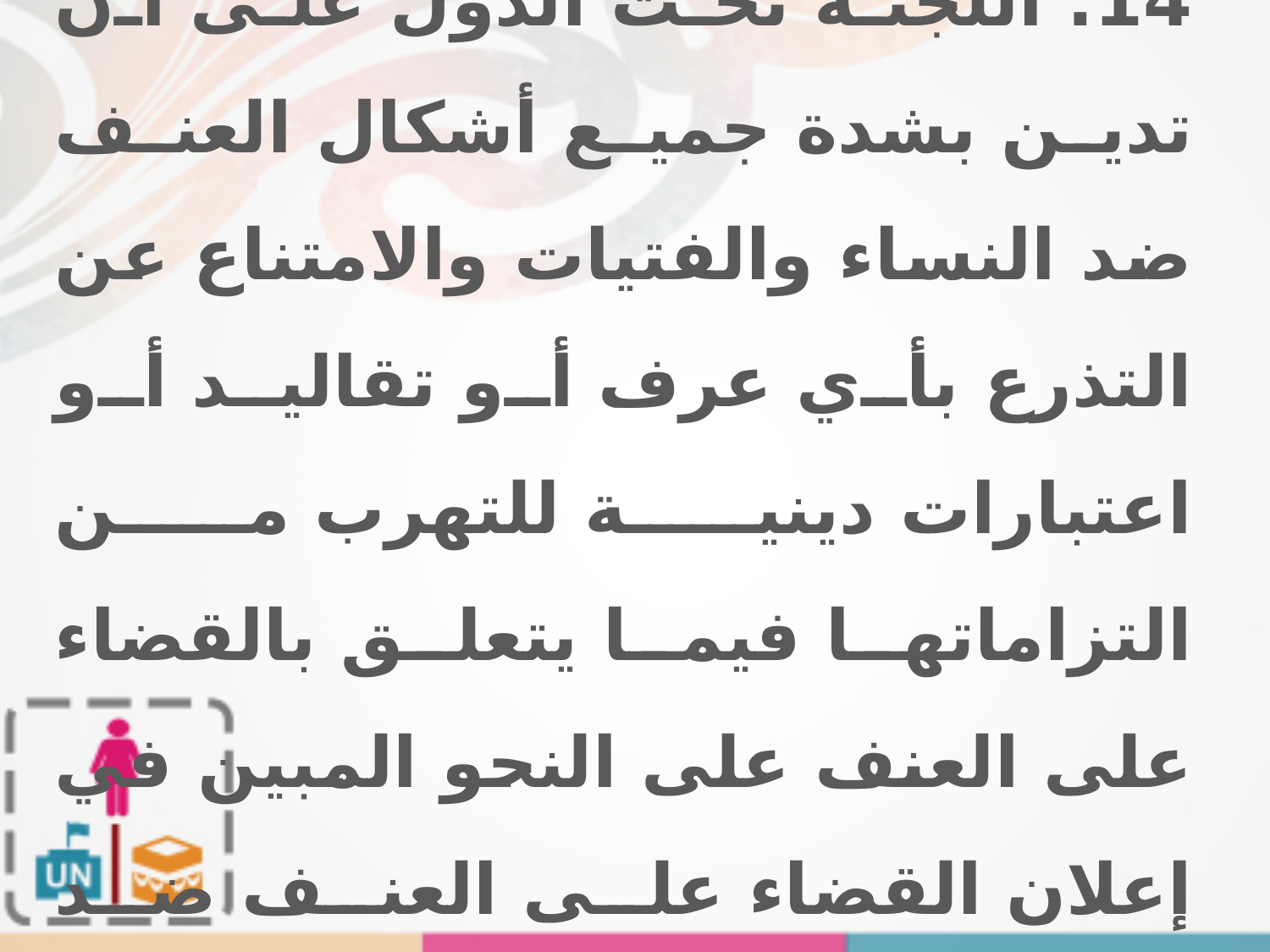

14. اللجنة تحث الدول على أن تدين بشدة جميع أشكال العنف ضد النساء والفتيات والامتناع عن التذرع بأي عرف أو تقاليد أو اعتبارات دينية للتهرب من التزاماتها فيما يتعلق بالقضاء على العنف على النحو المبين في إعلان القضاء على العنف ضد المرأة.